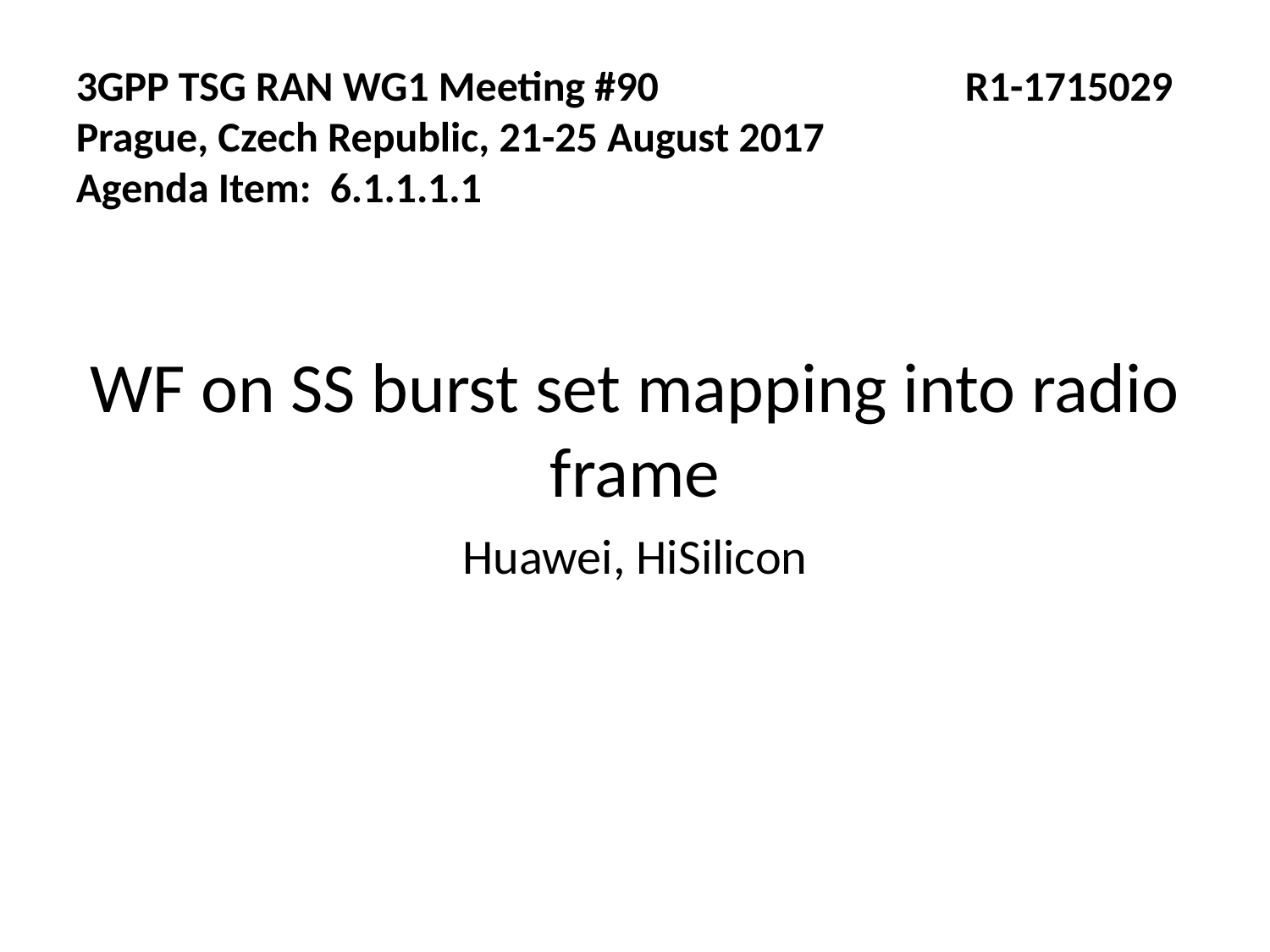

3GPP TSG RAN WG1 Meeting #90			R1-1715029
Prague, Czech Republic, 21-25 August 2017
Agenda Item:	6.1.1.1.1
WF on SS burst set mapping into radio frame
Huawei, HiSilicon